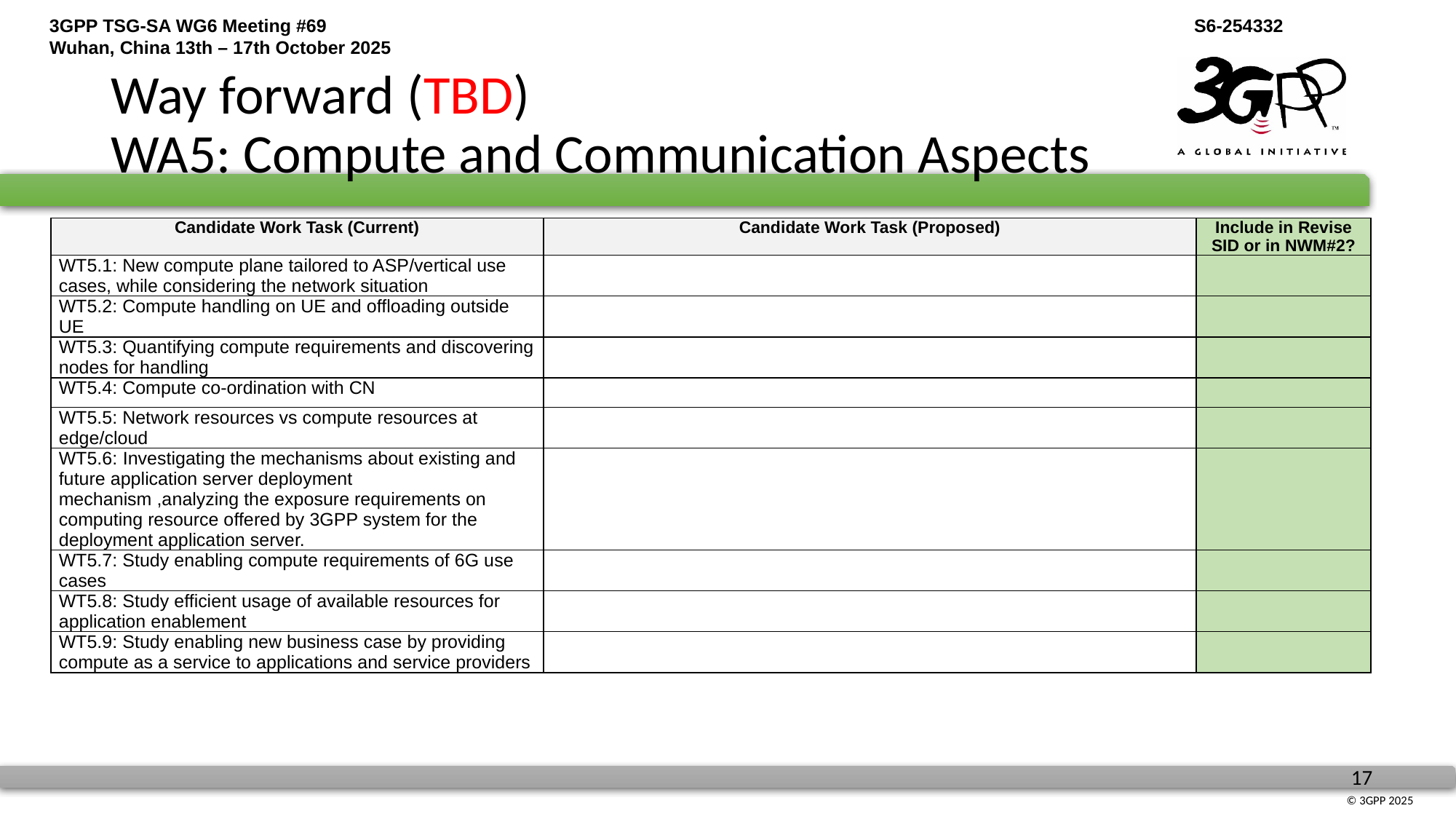

# Way forward (TBD) WA5: Compute and Communication Aspects
| Candidate Work Task (Current) | Candidate Work Task (Proposed) | Include in Revise SID or in NWM#2? |
| --- | --- | --- |
| WT5.1: New compute plane tailored to ASP/vertical use cases, while considering the network situation |  |  |
| WT5.2: Compute handling on UE and offloading outside UE |  |  |
| WT5.3: Quantifying compute requirements and discovering nodes for handling |  |  |
| WT5.4: Compute co-ordination with CN |  |  |
| WT5.5: Network resources vs compute resources at edge/cloud |  |  |
| WT5.6: Investigating the mechanisms about existing and future application server deployment mechanism ,analyzing the exposure requirements on computing resource offered by 3GPP system for the deployment application server. |  |  |
| WT5.7: Study enabling compute requirements of 6G use cases |  |  |
| WT5.8: Study efficient usage of available resources for application enablement |  |  |
| WT5.9: Study enabling new business case by providing compute as a service to applications and service providers |  |  |